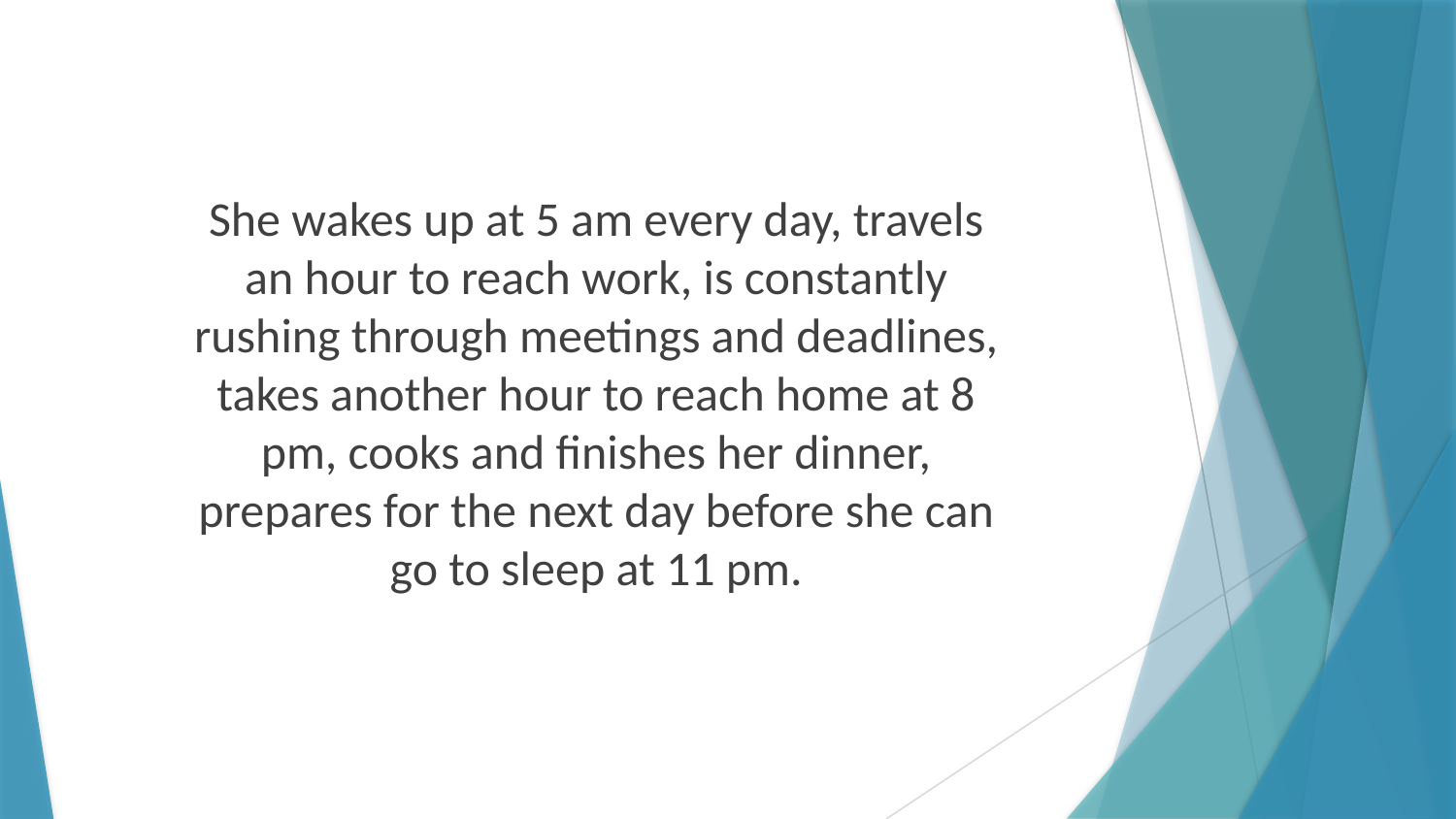

She wakes up at 5 am every day, travels an hour to reach work, is constantly rushing through meetings and deadlines, takes another hour to reach home at 8 pm, cooks and finishes her dinner, prepares for the next day before she can go to sleep at 11 pm.